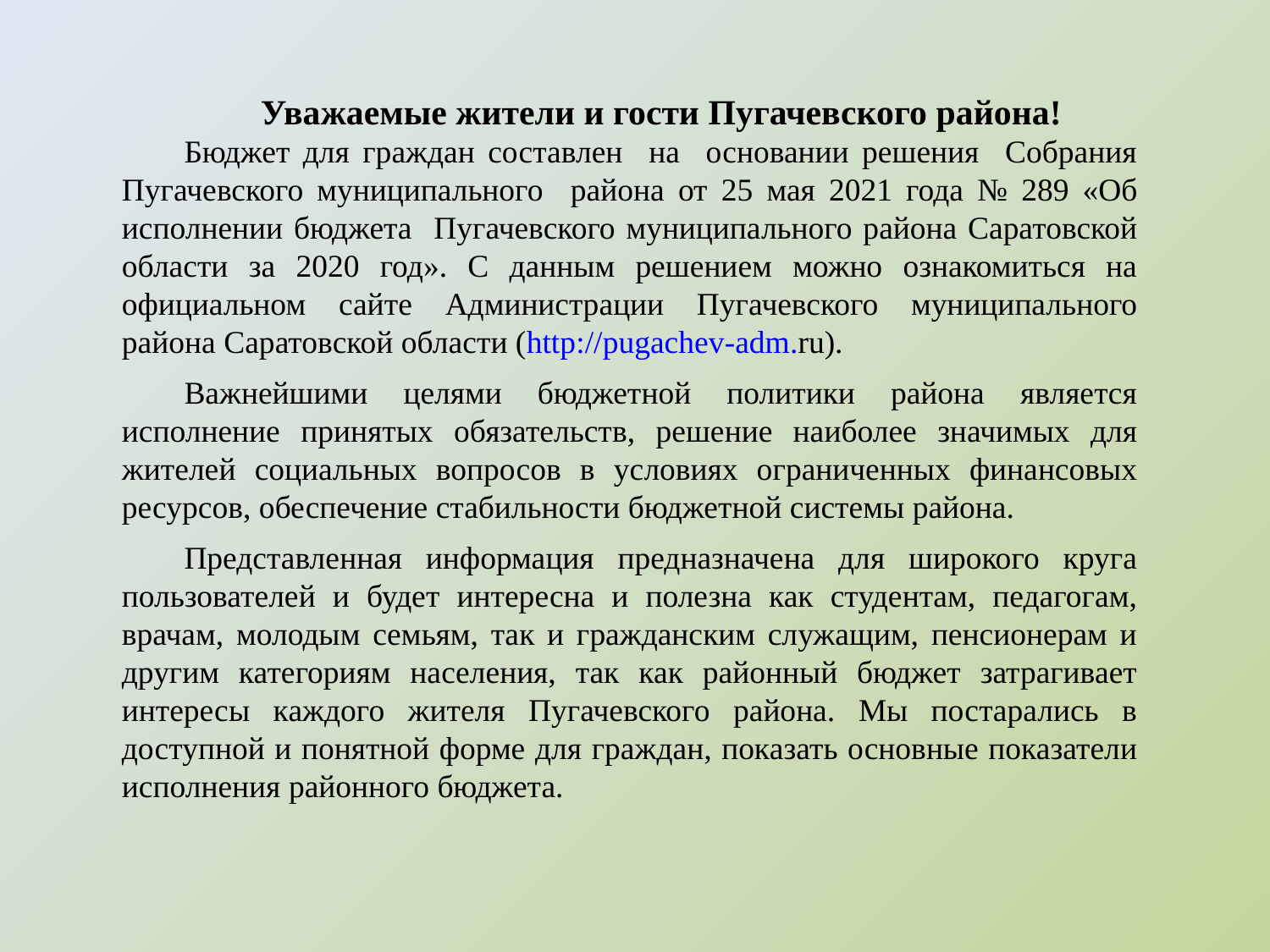

Уважаемые жители и гости Пугачевского района!
Бюджет для граждан составлен  на  основании решения  Собрания Пугачевского муниципального  района от 25 мая 2021 года № 289 «Об исполнении бюджета  Пугачевского муниципального района Саратовской области за 2020 год». С данным решением можно ознакомиться на официальном сайте Администрации Пугачевского муниципального района Саратовской области (http://pugachev-adm.ru).

Важнейшими целями бюджетной политики района является исполнение принятых обязательств, решение наиболее значимых для жителей социальных вопросов в условиях ограниченных финансовых ресурсов, обеспечение стабильности бюджетной системы района.

Представленная информация предназначена для широкого круга пользователей и будет интересна и полезна как студентам, педагогам, врачам, молодым семьям, так и гражданским служащим, пенсионерам и другим категориям населения, так как районный бюджет затрагивает интересы каждого жителя Пугачевского района. Мы постарались в доступной и понятной форме для граждан, показать основные показатели исполнения районного бюджета.